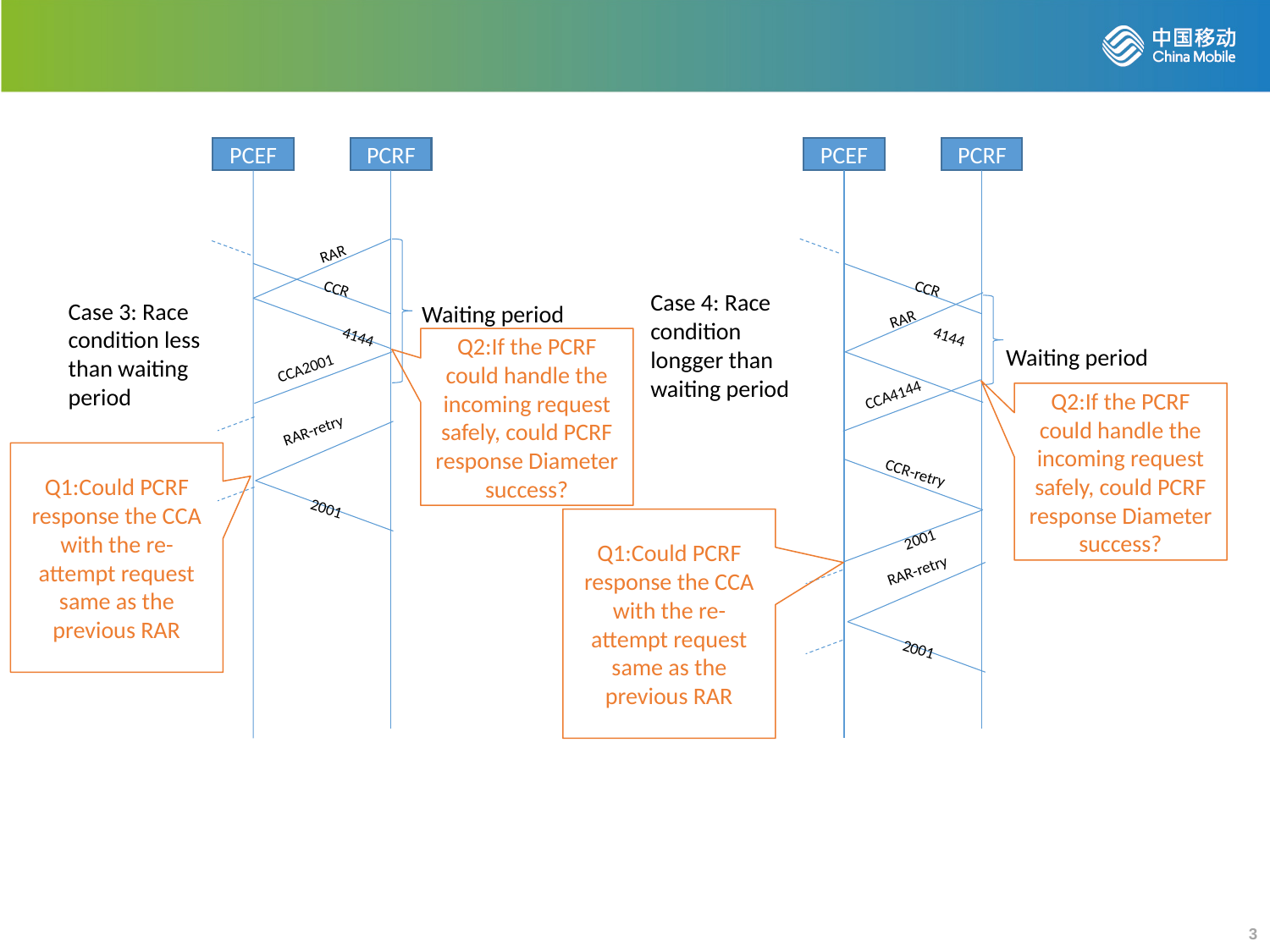

#
PCEF
PCRF
PCEF
PCRF
RAR

CCR
CCR
Case 4: Race condition longger than waiting period
Case 3: Race condition less than waiting period
Waiting period

RAR
4144
4144
Q2:If the PCRF could handle the incoming request safely, could PCRF response Diameter success?
Waiting period
CCA2001
CCA4144
Q2:If the PCRF could handle the incoming request safely, could PCRF response Diameter success?
RAR-retry
Q1:Could PCRF response the CCA with the re-attempt request same as the previous RAR
CCR-retry
2001
Q1:Could PCRF response the CCA with the re-attempt request same as the previous RAR
2001
RAR-retry
2001